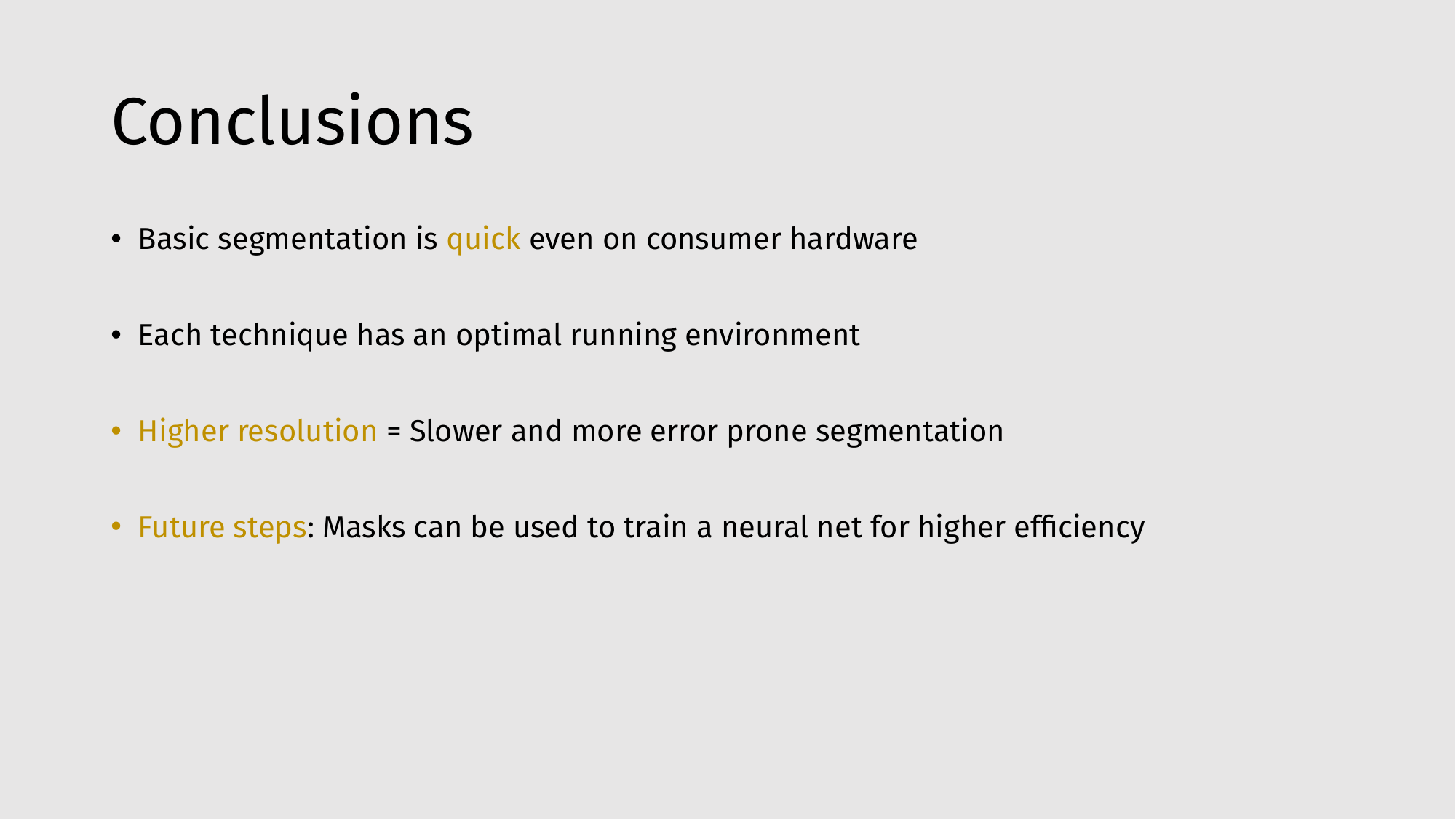

# Conclusions
Basic segmentation is quick even on consumer hardware

Each technique has an optimal running environment

Higher resolution = Slower and more error prone segmentation

Future steps: Masks can be used to train a neural net for higher efficiency